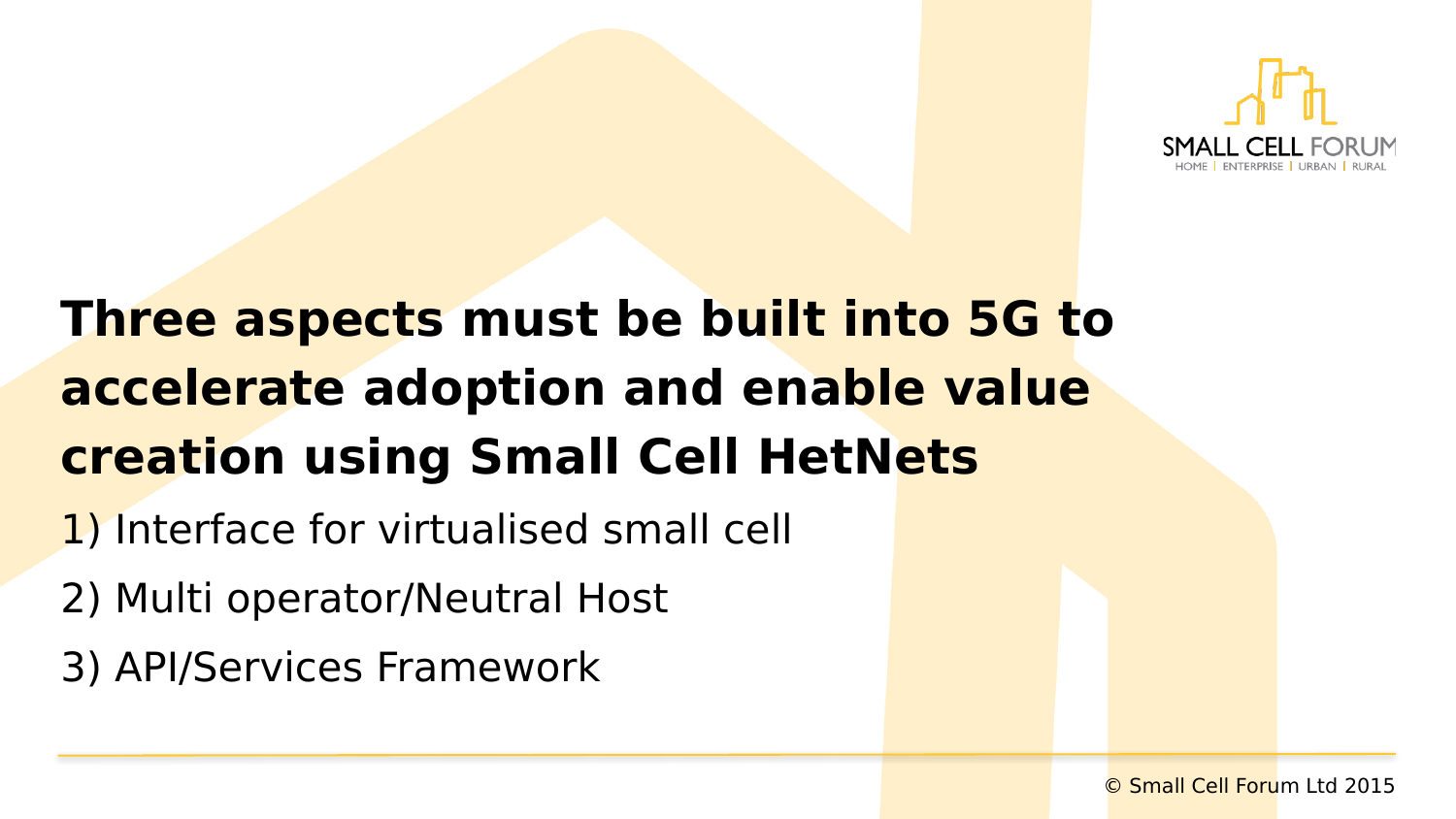

# Three aspects must be built into 5G to accelerate adoption and enable value creation using Small Cell HetNets 1) Interface for virtualised small cell 2) Multi operator/Neutral Host 3) API/Services Framework
© Small Cell Forum Ltd 2015